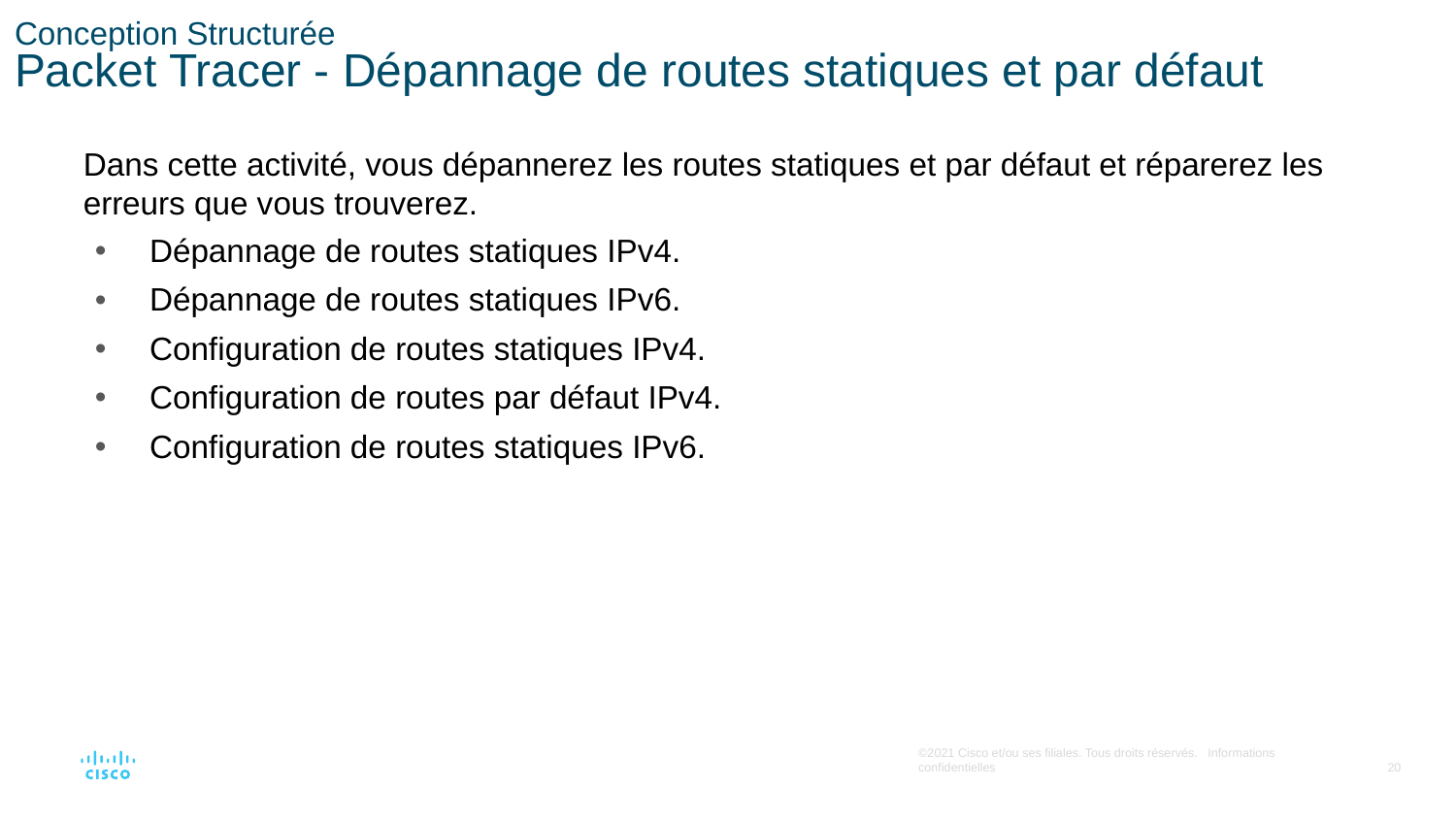

# Conception Structurée Packet Tracer - Dépannage de routes statiques et par défaut
Dans cette activité, vous dépannerez les routes statiques et par défaut et réparerez les erreurs que vous trouverez.
Dépannage de routes statiques IPv4.
Dépannage de routes statiques IPv6.
Configuration de routes statiques IPv4.
Configuration de routes par défaut IPv4.
Configuration de routes statiques IPv6.